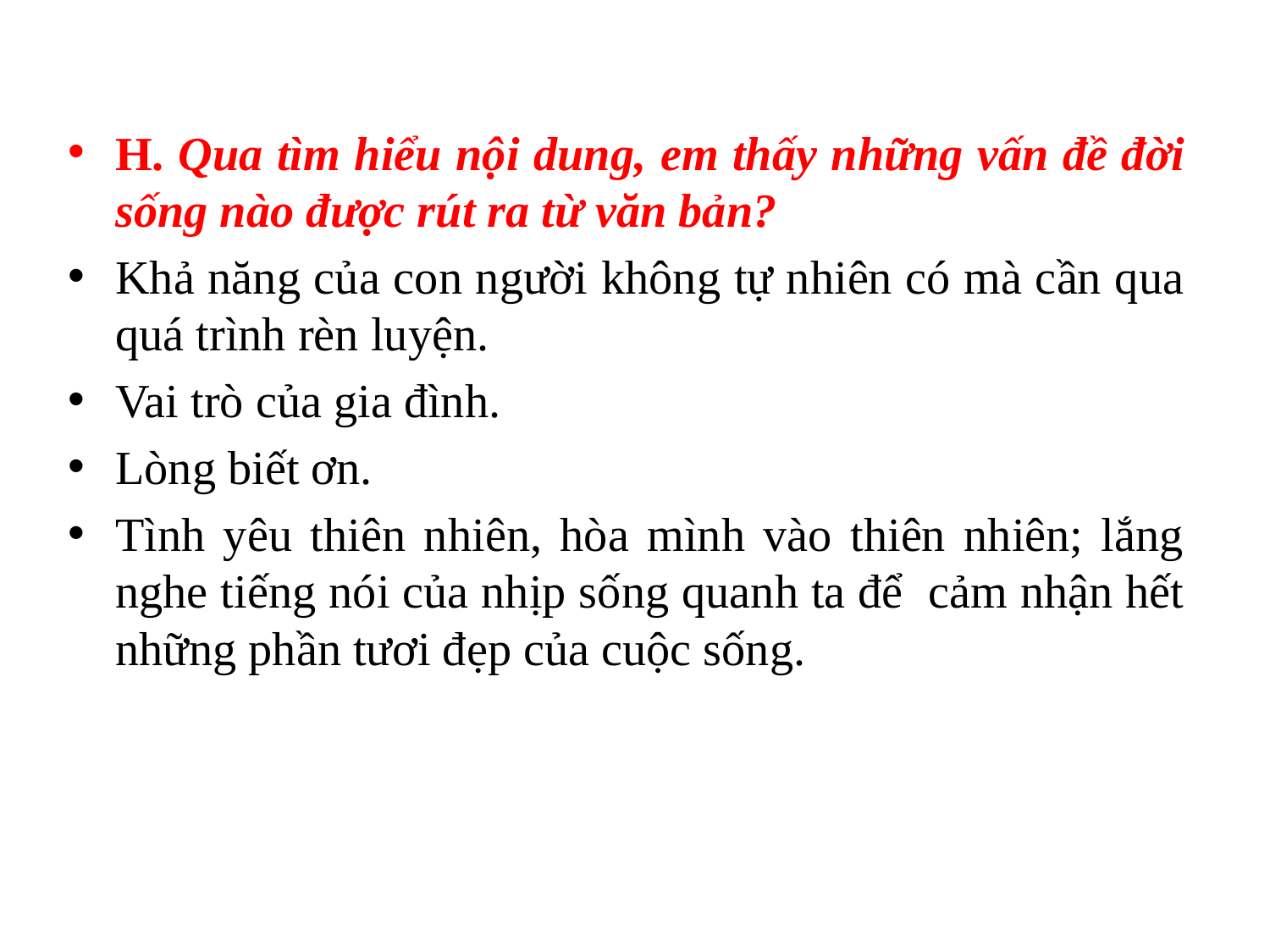

H. Qua tìm hiểu nội dung, em thấy những vấn đề đời sống nào được rút ra từ văn bản?
Khả năng của con người không tự nhiên có mà cần qua quá trình rèn luyện.
Vai trò của gia đình.
Lòng biết ơn.
Tình yêu thiên nhiên, hòa mình vào thiên nhiên; lắng nghe tiếng nói của nhịp sống quanh ta để  cảm nhận hết những phần tươi đẹp của cuộc sống.